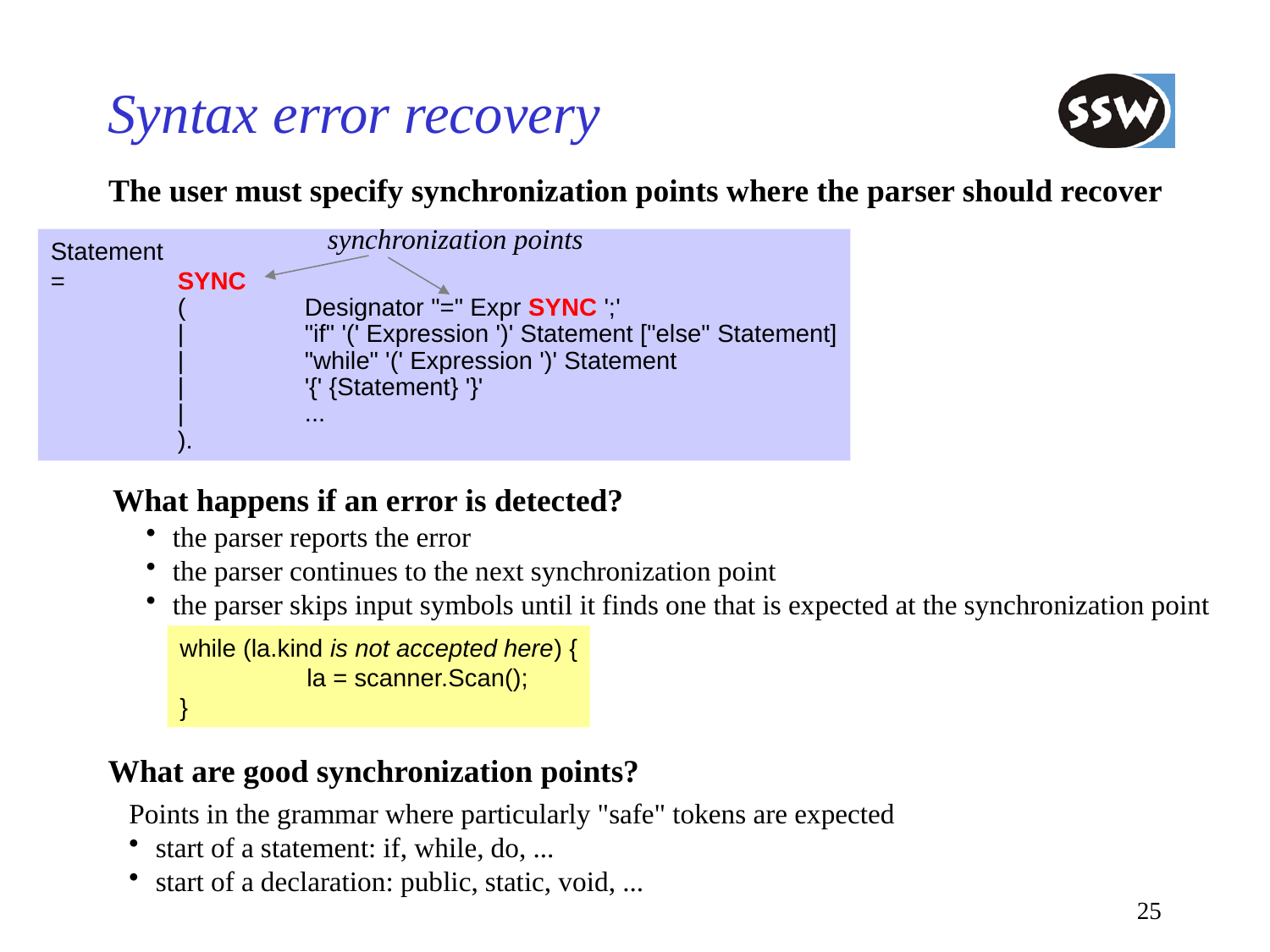

# Syntax error recovery
The user must specify synchronization points where the parser should recover
synchronization points
Statement
=	SYNC
	(	Designator "=" Expr SYNC ';'
	|	"if" '(' Expression ')' Statement ["else" Statement]
	|	"while" '(' Expression ')' Statement
	|	'{' {Statement} '}'
	|	...
	).

What happens if an error is detected?
the parser reports the error
the parser continues to the next synchronization point
the parser skips input symbols until it finds one that is expected at the synchronization point
while (la.kind is not accepted here) {
	la = scanner.Scan();
}
What are good synchronization points?
Points in the grammar where particularly "safe" tokens are expected
start of a statement: if, while, do, ...
start of a declaration: public, static, void, ...
25